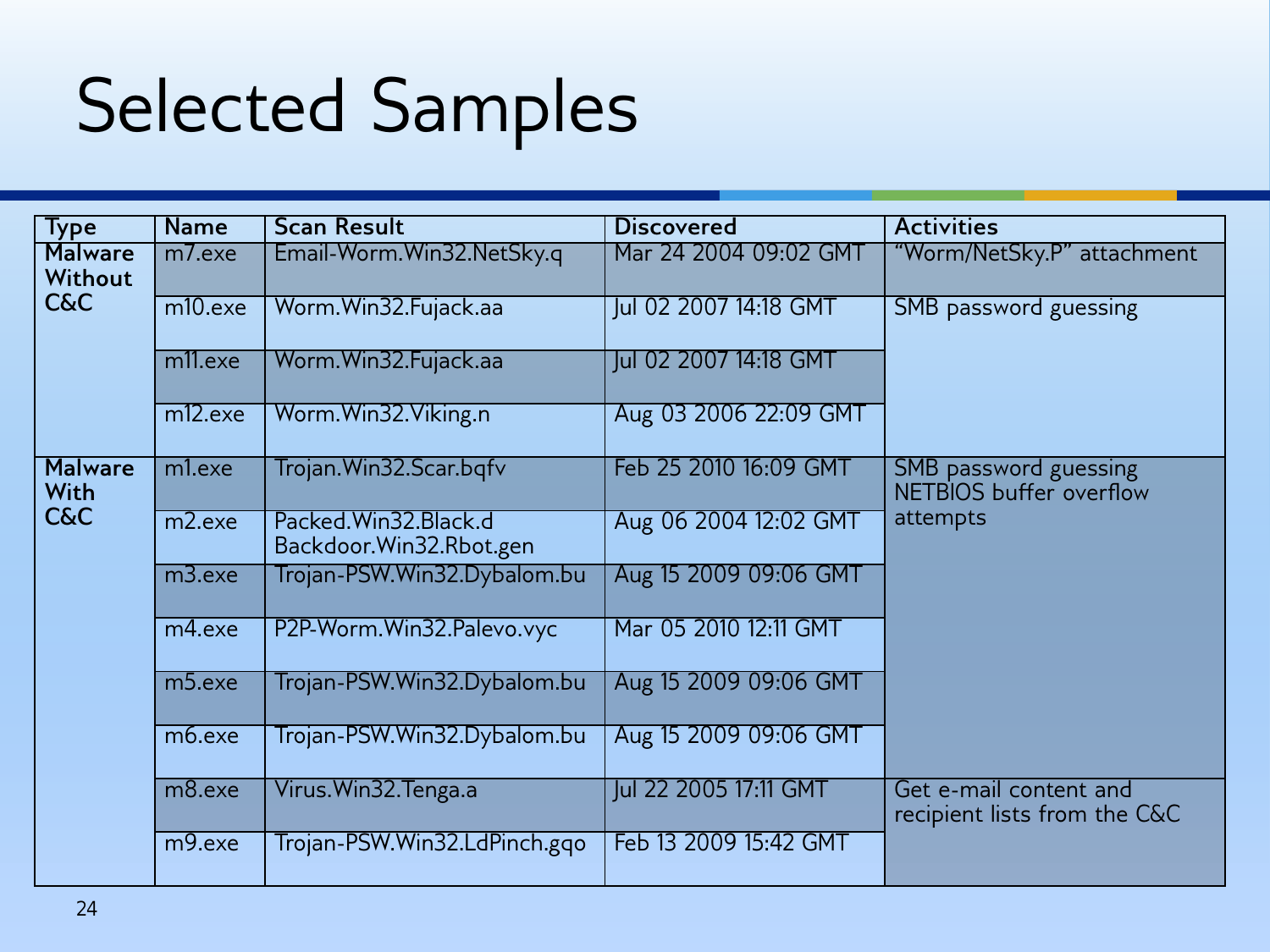

# Selected Samples
| Type | Name | Scan Result | Discovered | Activities |
| --- | --- | --- | --- | --- |
| Malware Without C&C | m7.exe | Email-Worm.Win32.NetSky.q | Mar 24 2004 09:02 GMT | “Worm/NetSky.P” attachment |
|  | m10.exe | Worm.Win32.Fujack.aa | Jul 02 2007 14:18 GMT | SMB password guessing |
|  | m11.exe | Worm.Win32.Fujack.aa | Jul 02 2007 14:18 GMT |  |
|  | m12.exe | Worm.Win32.Viking.n | Aug 03 2006 22:09 GMT |  |
| Malware With C&C | m1.exe | Trojan.Win32.Scar.bqfv | Feb 25 2010 16:09 GMT | SMB password guessing NETBIOS buffer overflow attempts |
|  | m2.exe | Packed.Win32.Black.d Backdoor.Win32.Rbot.gen | Aug 06 2004 12:02 GMT |  |
|  | m3.exe | Trojan-PSW.Win32.Dybalom.bu | Aug 15 2009 09:06 GMT |  |
|  | m4.exe | P2P-Worm.Win32.Palevo.vyc | Mar 05 2010 12:11 GMT |  |
|  | m5.exe | Trojan-PSW.Win32.Dybalom.bu | Aug 15 2009 09:06 GMT |  |
|  | m6.exe | Trojan-PSW.Win32.Dybalom.bu | Aug 15 2009 09:06 GMT |  |
|  | m8.exe | Virus.Win32.Tenga.a | Jul 22 2005 17:11 GMT | Get e-mail content and recipient lists from the C&C |
|  | m9.exe | Trojan-PSW.Win32.LdPinch.gqo | Feb 13 2009 15:42 GMT |  |
24